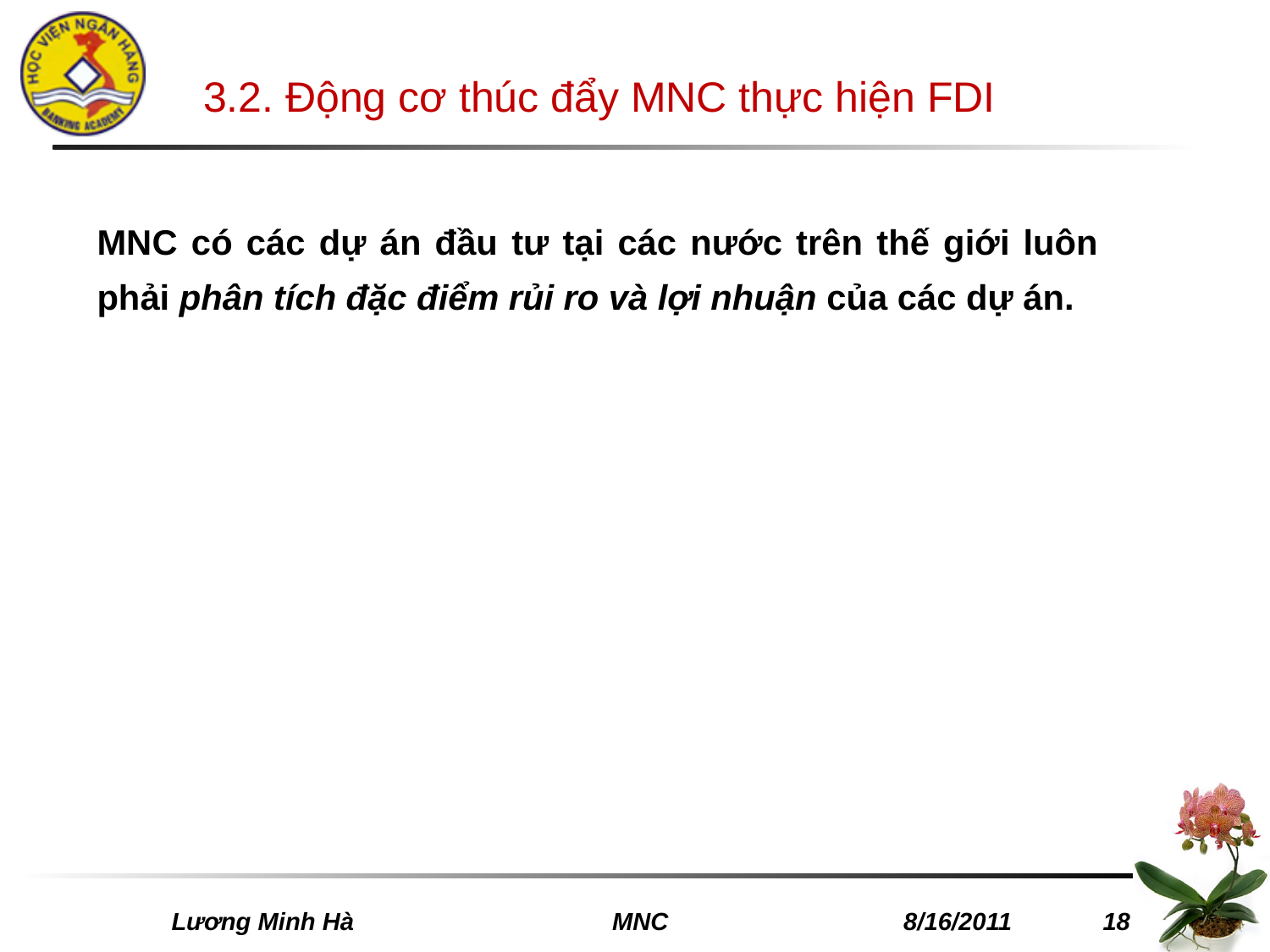

# 3.2. Động cơ thúc đẩy MNC thực hiện FDI
MNC có các dự án đầu tư tại các nước trên thế giới luôn phải phân tích đặc điểm rủi ro và lợi nhuận của các dự án.

 Lương Minh Hà